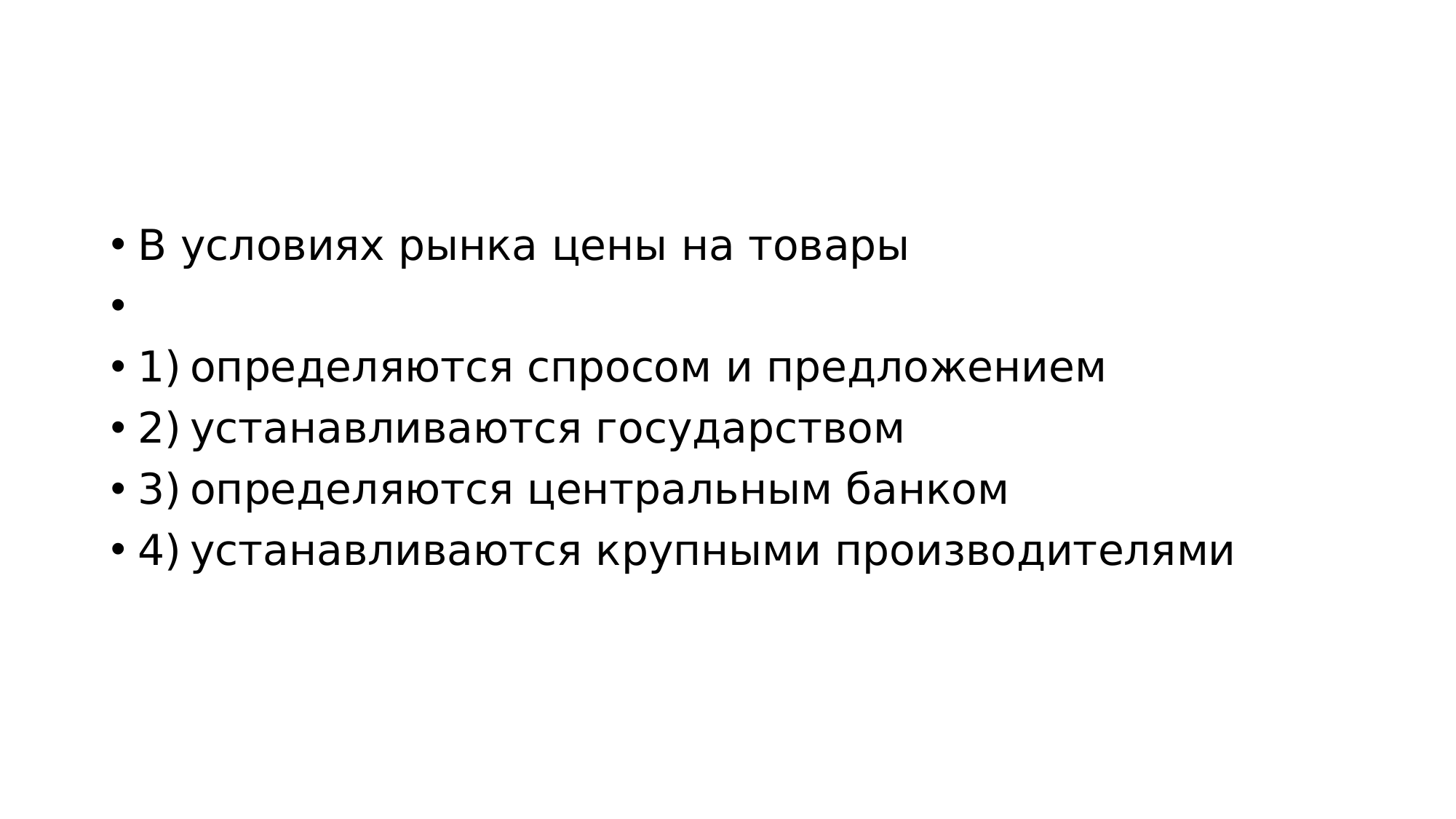

#
В условиях рынка цены на товары

1) определяются спросом и предложением
2) устанавливаются государством
3) определяются центральным банком
4) устанавливаются крупными производителями